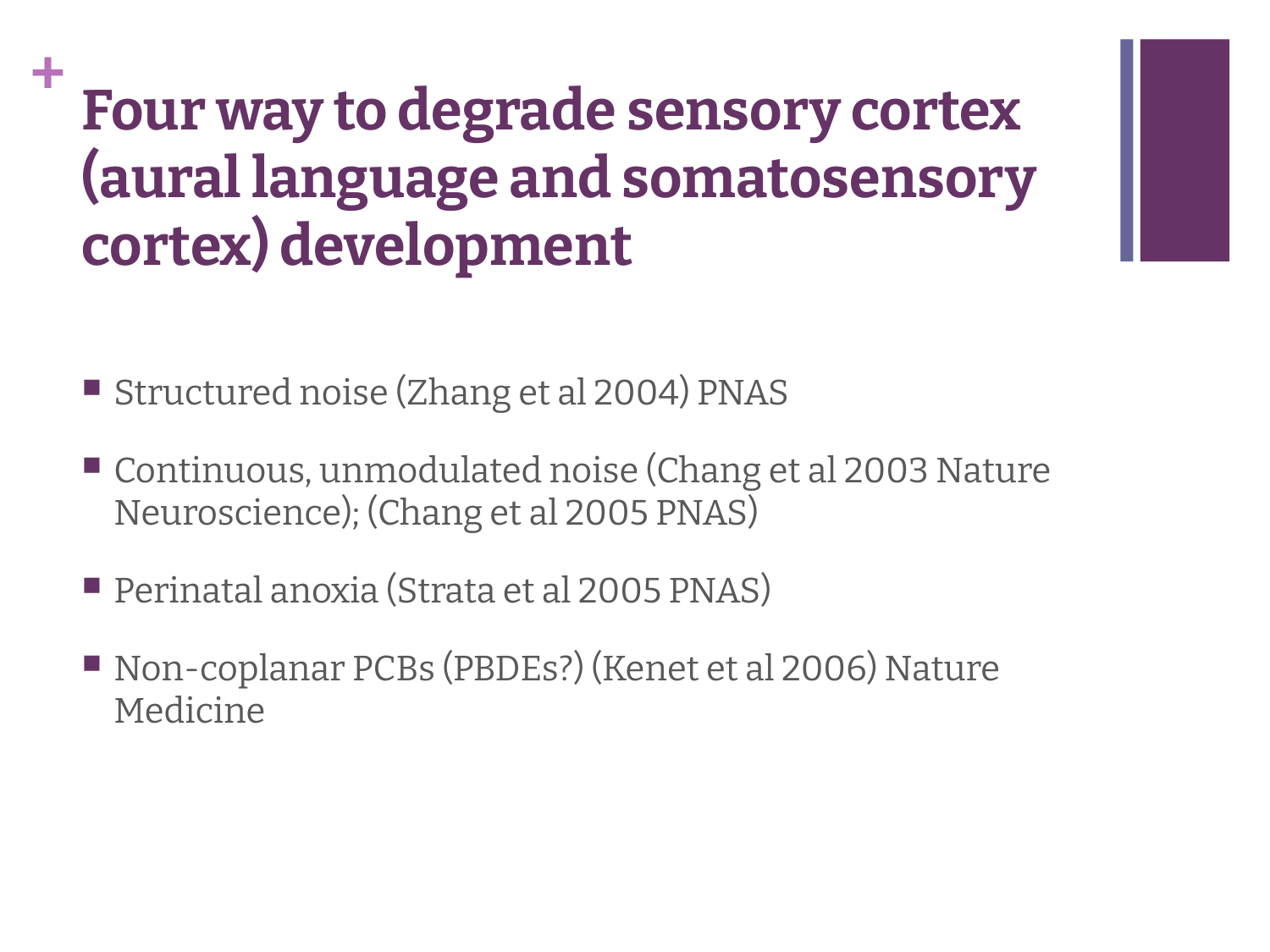

# Four way to degrade sensory cortex (aural language and somatosensory cortex) development
Structured noise (Zhang et al 2004) PNAS
Continuous, unmodulated noise (Chang et al 2003 Nature Neuroscience); (Chang et al 2005 PNAS)
Perinatal anoxia (Strata et al 2005 PNAS)
Non-coplanar PCBs (PBDEs?) (Kenet et al 2006) Nature Medicine